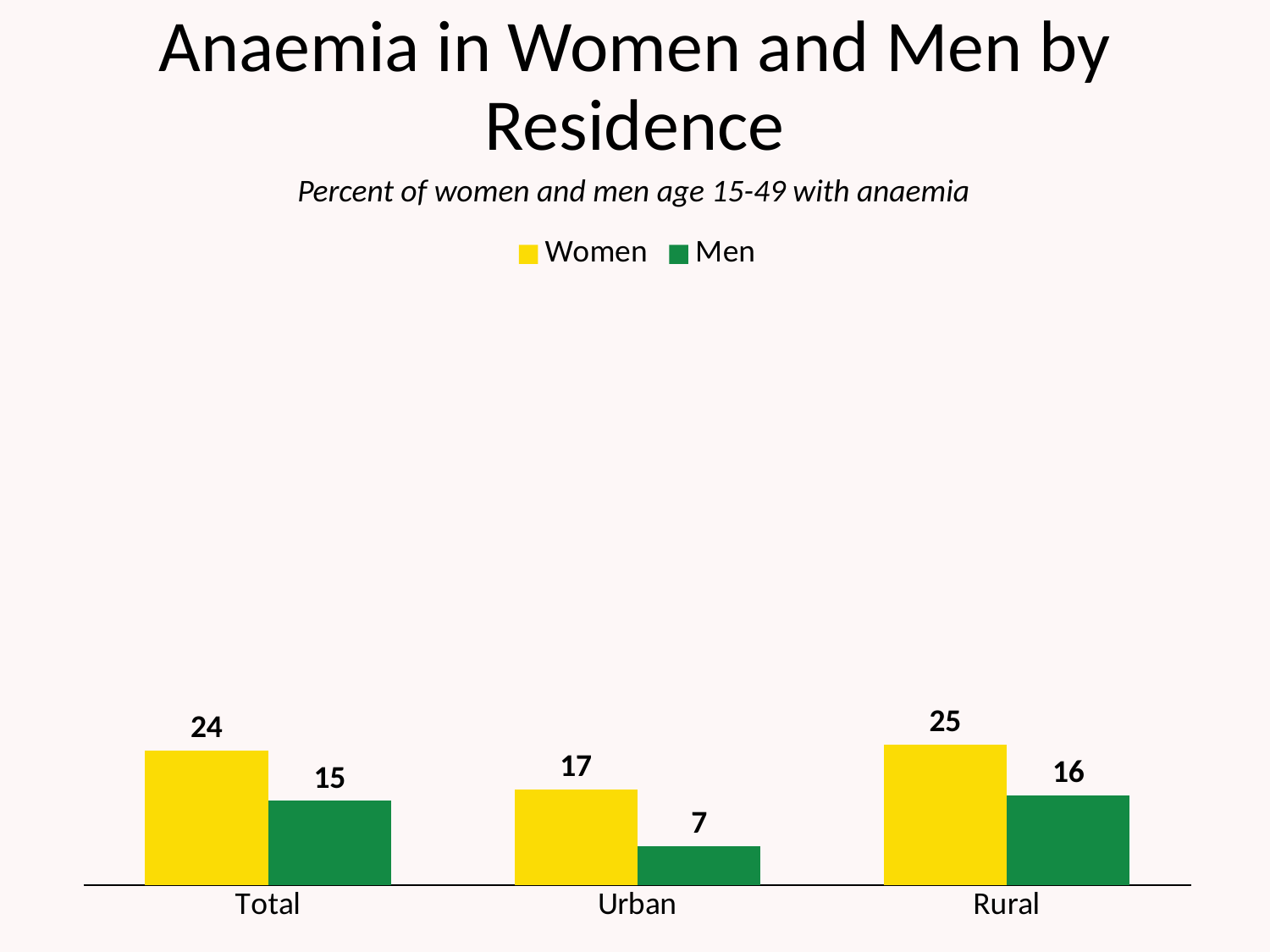

# Anaemia in Women and Men by Residence
Percent of women and men age 15-49 with anaemia

### Chart

| Category | Women | Men |
|---|---|---|
| Total | 24.0 | 15.0 |
| Urban | 17.0 | 7.0 |
| Rural | 25.0 | 16.0 |